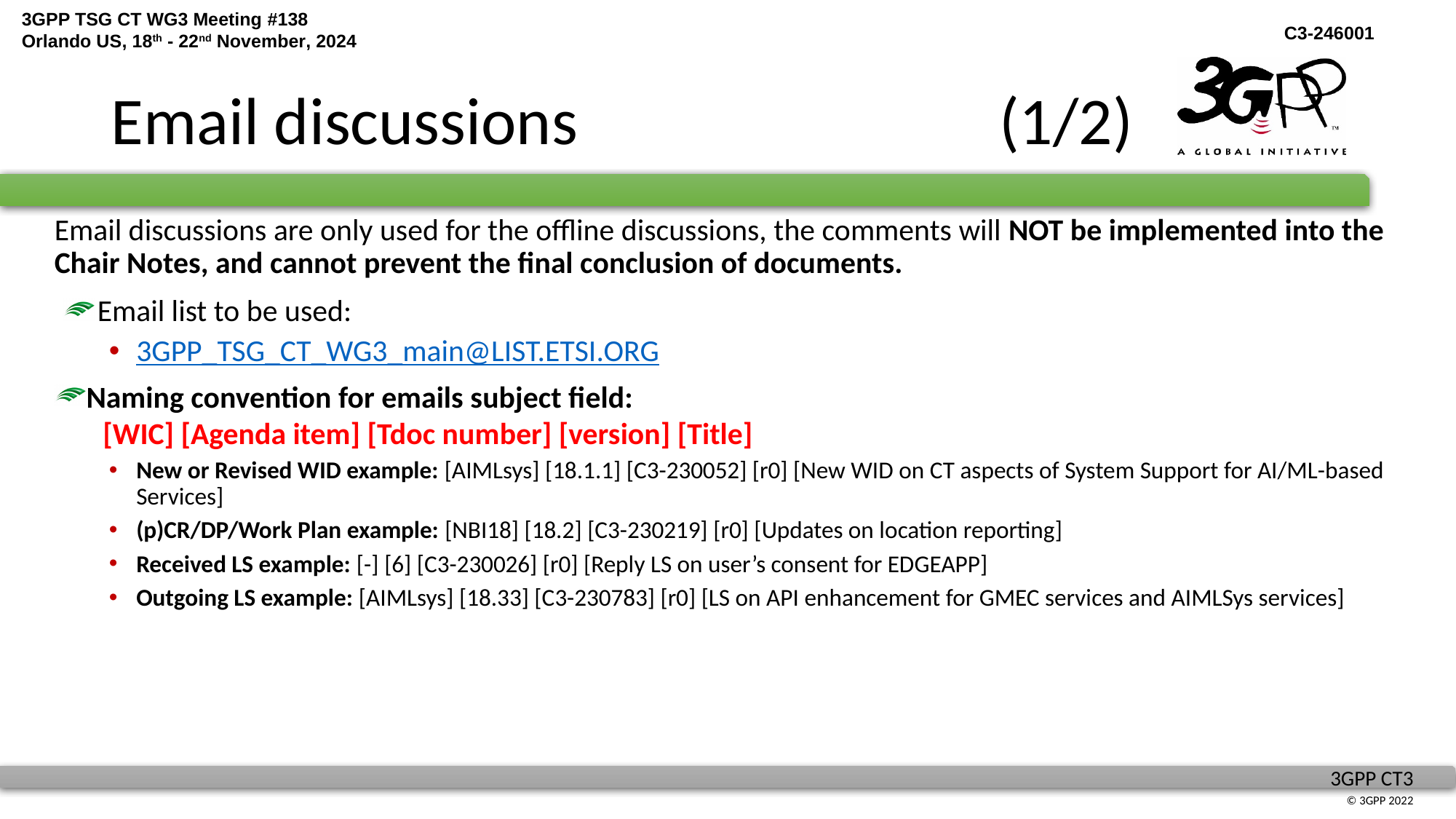

# Email discussions                            (1/2)
Email discussions are only used for the offline discussions, the comments will NOT be implemented into the Chair Notes, and cannot prevent the final conclusion of documents.
Email list to be used:
3GPP_TSG_CT_WG3_main@LIST.ETSI.ORG
Naming convention for emails subject field:
       [WIC] [Agenda item] [Tdoc number] [version] [Title]
New or Revised WID example: [AIMLsys] [18.1.1] [C3-230052] [r0] [New WID on CT aspects of System Support for AI/ML-based Services]
(p)CR/DP/Work Plan example: [NBI18] [18.2] [C3-230219] [r0] [Updates on location reporting]
Received LS example: [-] [6] [C3-230026] [r0] [Reply LS on user’s consent for EDGEAPP]
Outgoing LS example: [AIMLsys] [18.33] [C3-230783] [r0] [LS on API enhancement for GMEC services and AIMLSys services]